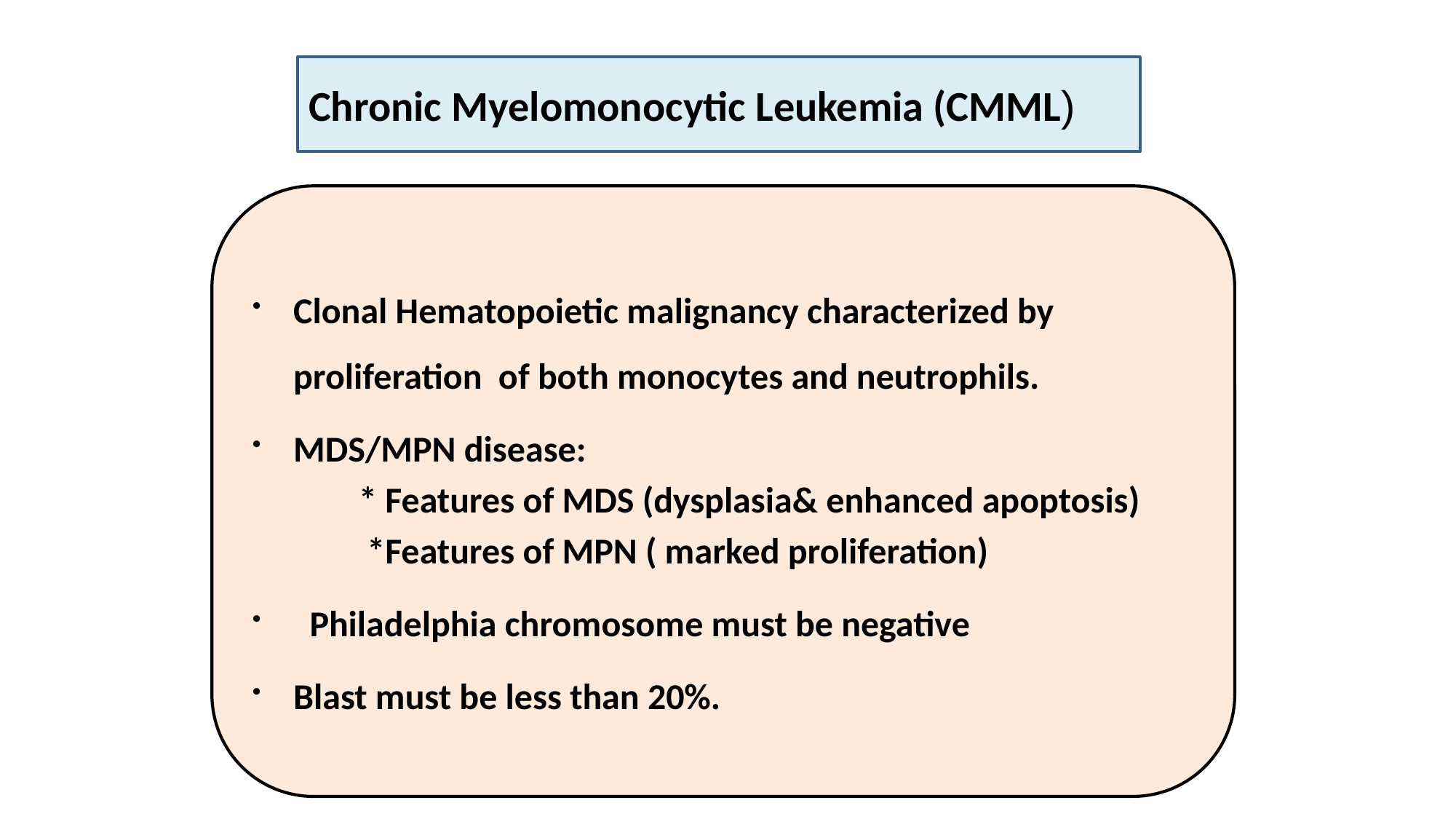

Chronic Myelomonocytic Leukemia (CMML)
Clonal Hematopoietic malignancy characterized by proliferation  of both monocytes and neutrophils.
MDS/MPN disease:
             * Features of MDS (dysplasia& enhanced apoptosis)
              *Features of MPN ( marked proliferation)
  Philadelphia chromosome must be negative
Blast must be less than 20%.